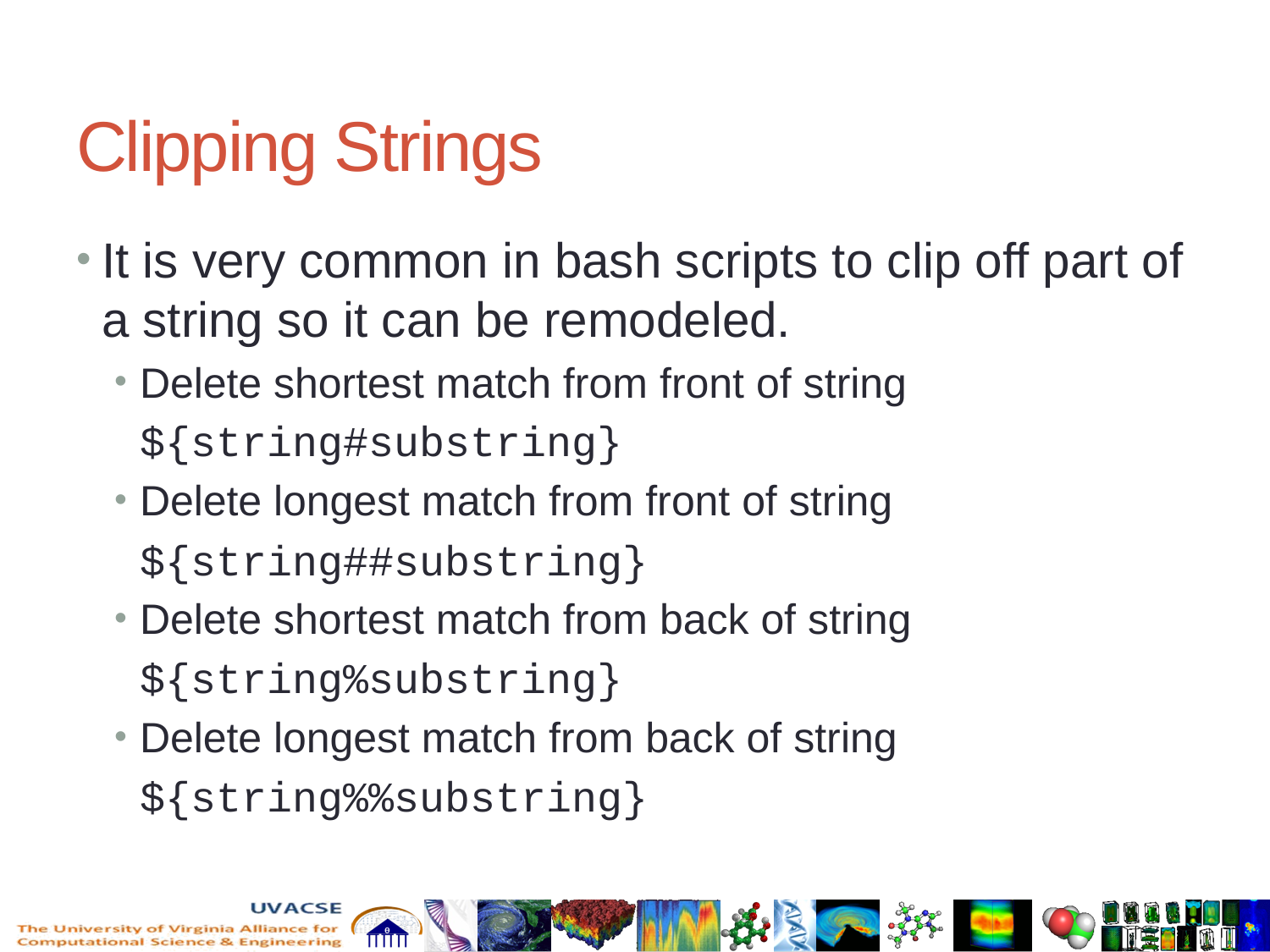

# Clipping Strings
It is very common in bash scripts to clip off part of a string so it can be remodeled.
Delete shortest match from front of string
 ${string#substring}
Delete longest match from front of string
 ${string##substring}
Delete shortest match from back of string
 ${string%substring}
Delete longest match from back of string
 ${string%%substring}